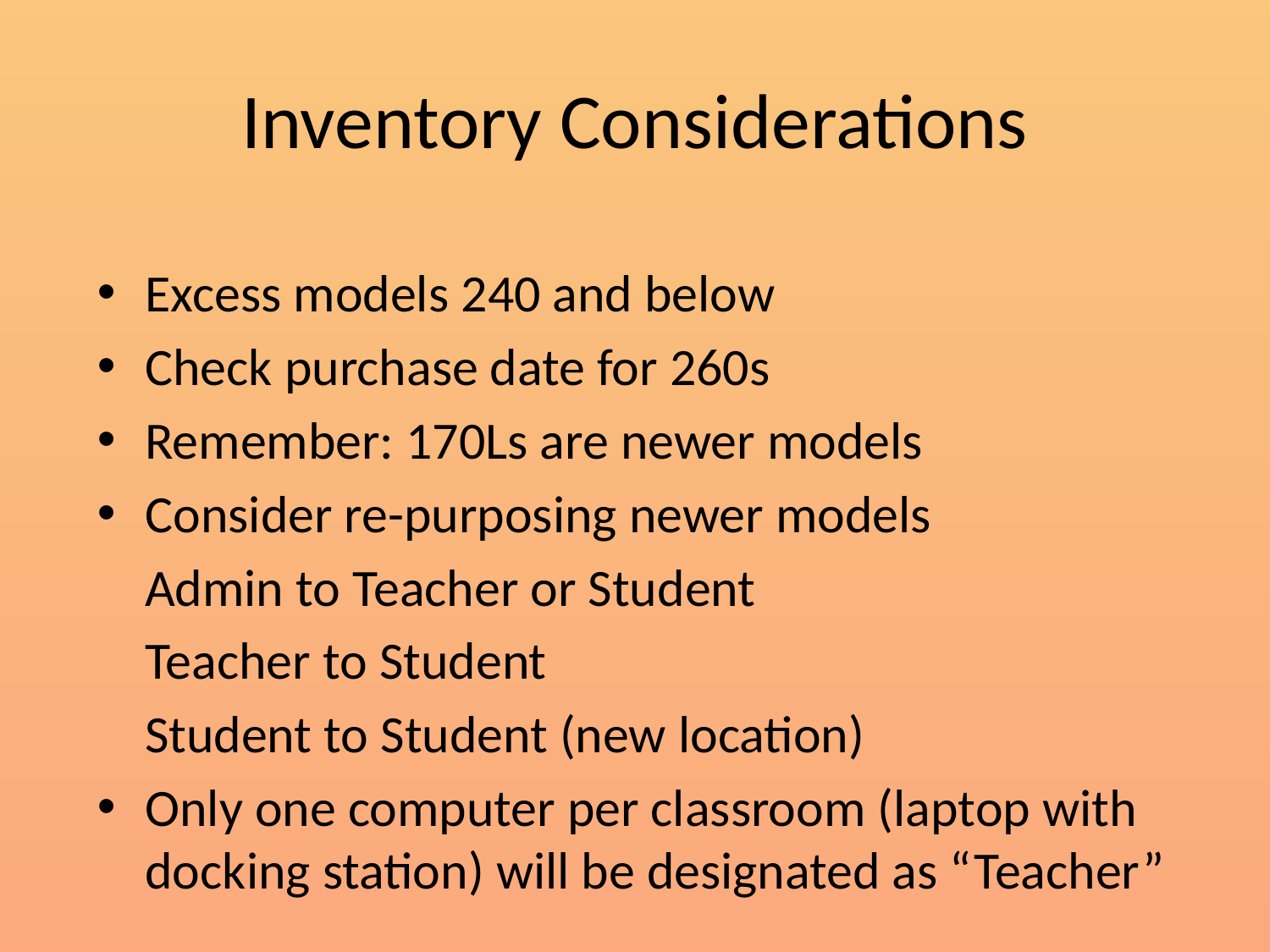

# Inventory Considerations

Excess models 240 and below
Check purchase date for 260s
Remember: 170Ls are newer models
Consider re-purposing newer models
    Admin to Teacher or Student
    Teacher to Student
    Student to Student (new location)
Only one computer per classroom (laptop with docking station) will be designated as “Teacher”